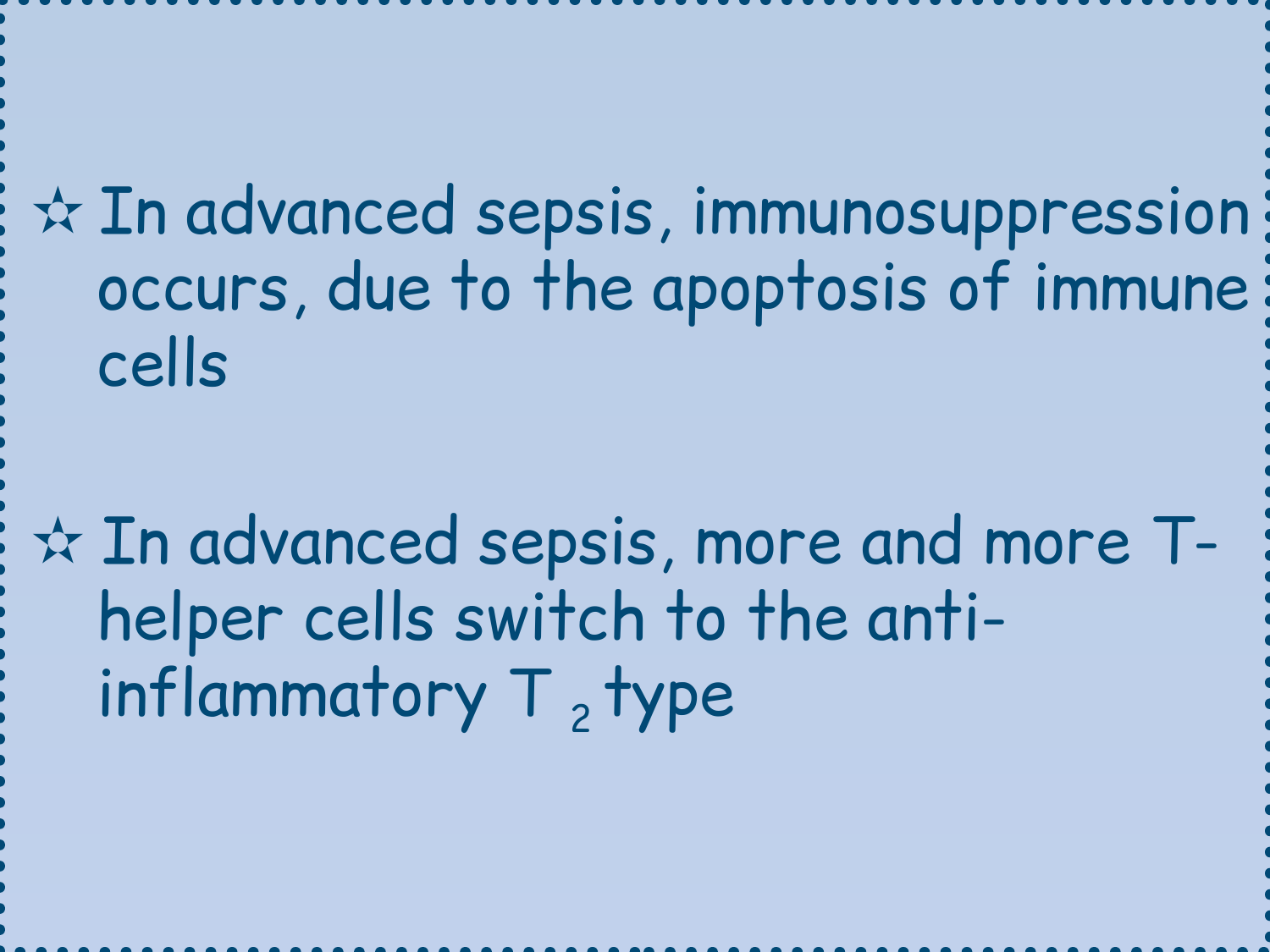

✫ In advanced sepsis, immunosuppression occurs, due to the apoptosis of immune cells

 ✫ In advanced sepsis, more and more T-helper cells switch to the anti-inflammatory T 2 type

#